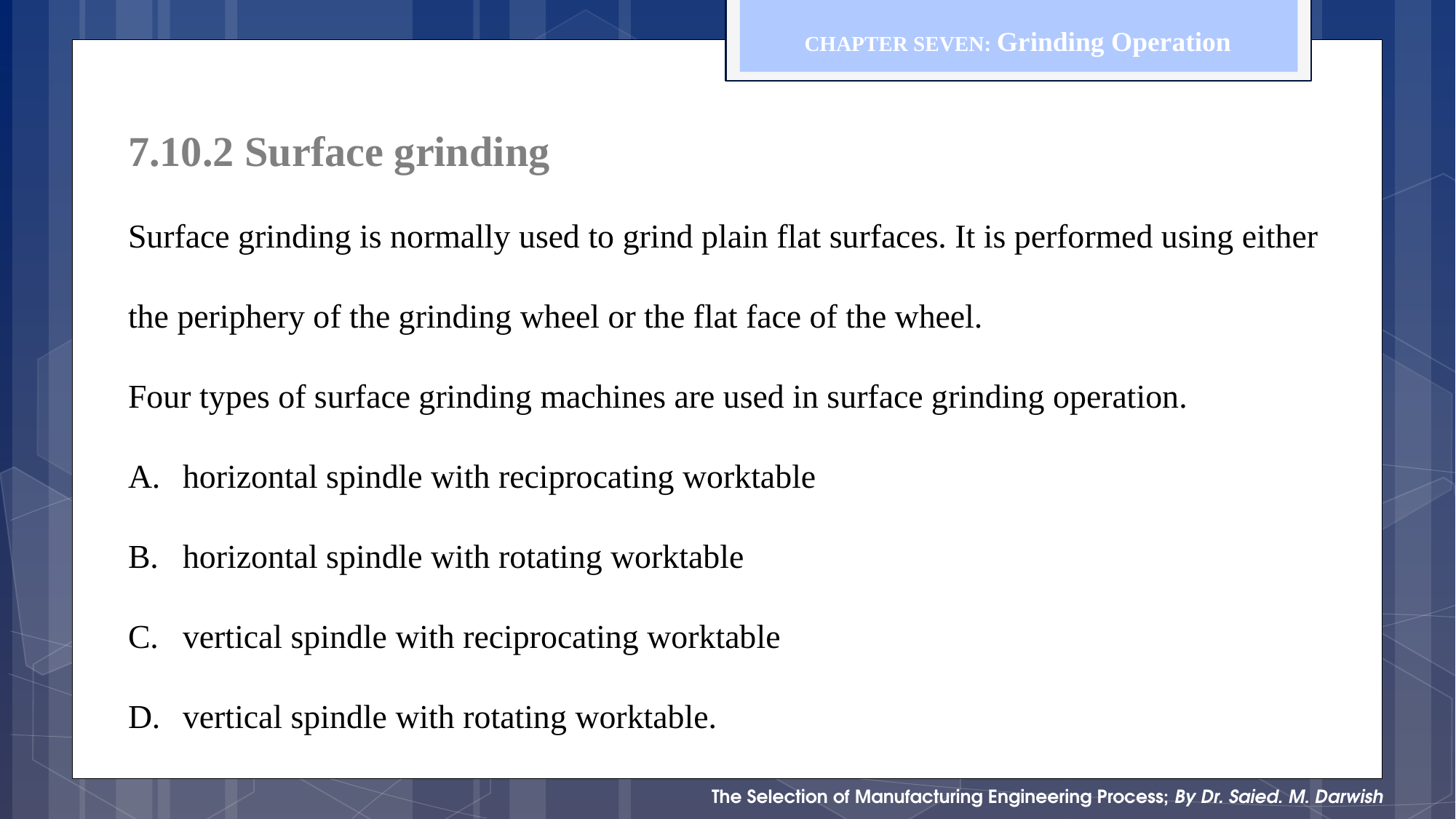

CHAPTER SEVEN: Grinding Operation
7.10.2 Surface grinding
Surface grinding is normally used to grind plain flat surfaces. It is performed using either the periphery of the grinding wheel or the flat face of the wheel.
Four types of surface grinding machines are used in surface grinding operation.
horizontal spindle with reciprocating worktable
horizontal spindle with rotating worktable
vertical spindle with reciprocating worktable
vertical spindle with rotating worktable.